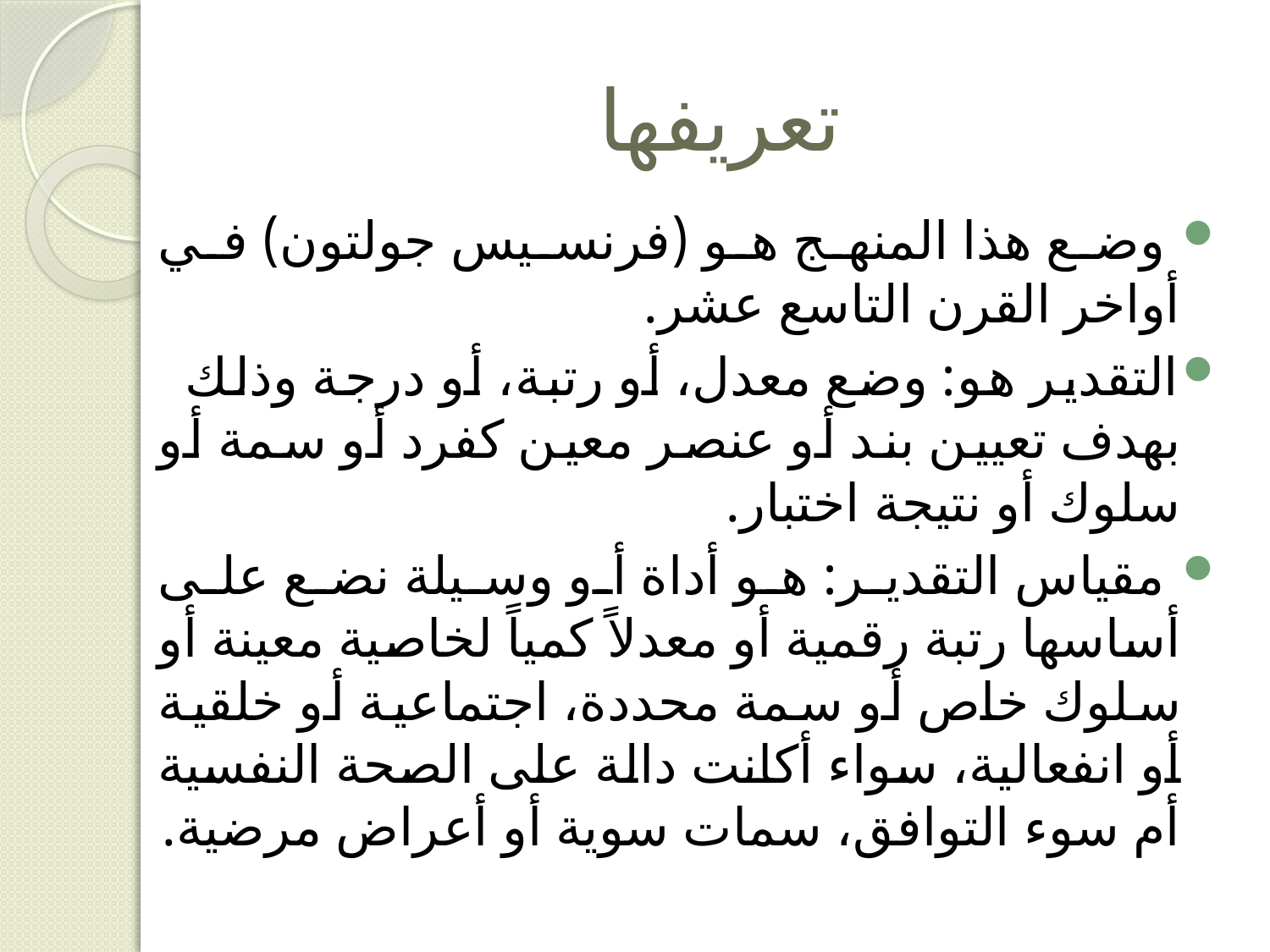

# تعريفها
 وضع هذا المنهج هو (فرنسيس جولتون) في أواخر القرن التاسع عشر.
التقدير هو: وضع معدل، أو رتبة، أو درجة وذلك   بهدف تعيين بند أو عنصر معين كفرد أو سمة أو سلوك أو نتيجة اختبار.
 مقياس التقدير: هو أداة أو وسيلة نضع على أساسها رتبة رقمية أو معدلاً كمياً لخاصية معينة أو سلوك خاص أو سمة محددة، اجتماعية أو خلقية أو انفعالية، سواء أكانت دالة على الصحة النفسية أم سوء التوافق، سمات سوية أو أعراض مرضية.